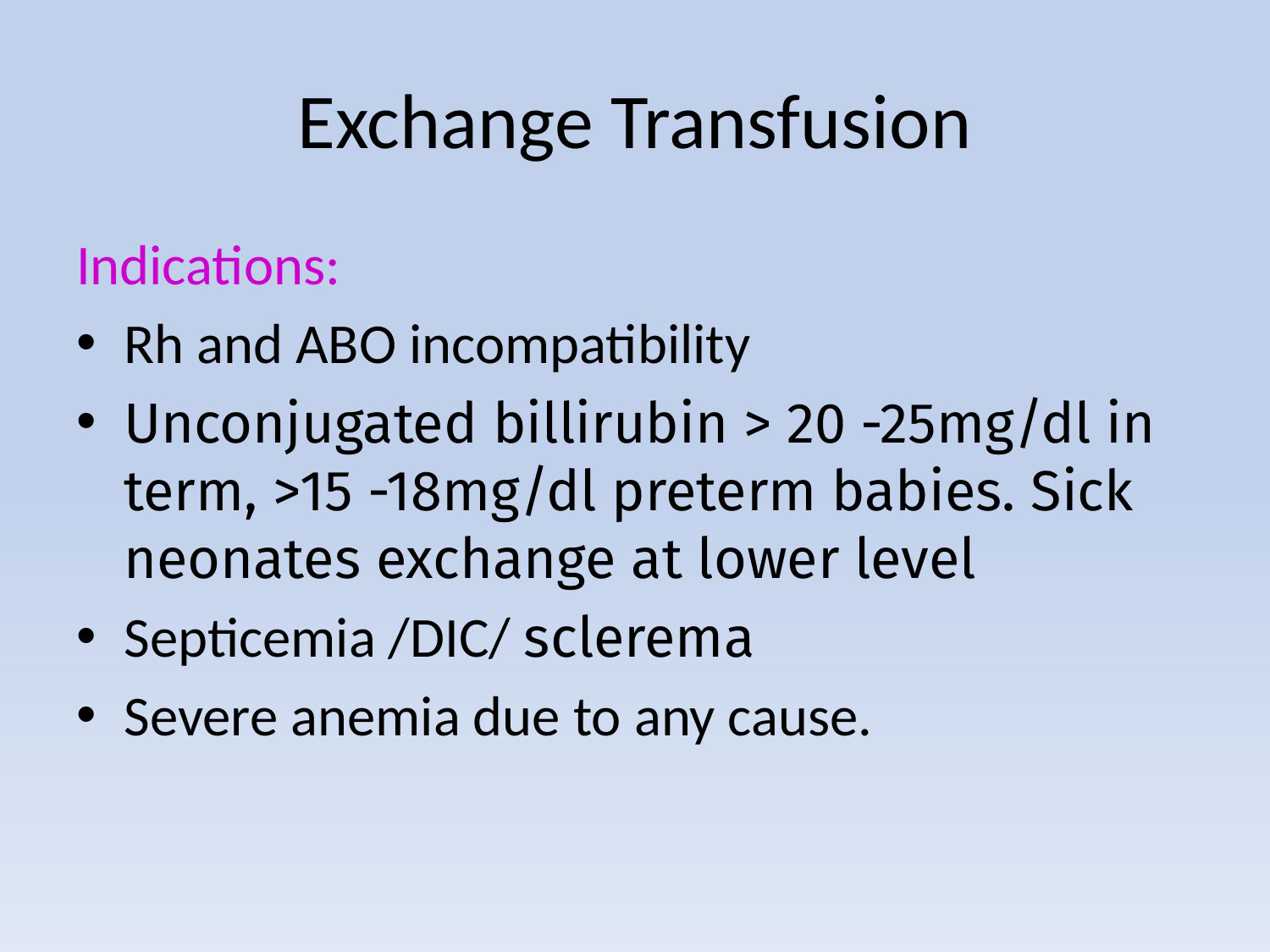

# Exchange Transfusion
Indications:
Rh and ABO incompatibility
Unconjugated billirubin > 20 -25mg/dl in term, >15 -18mg/dl preterm babies. Sick neonates exchange at lower level
Septicemia /DIC/ sclerema
Severe anemia due to any cause.